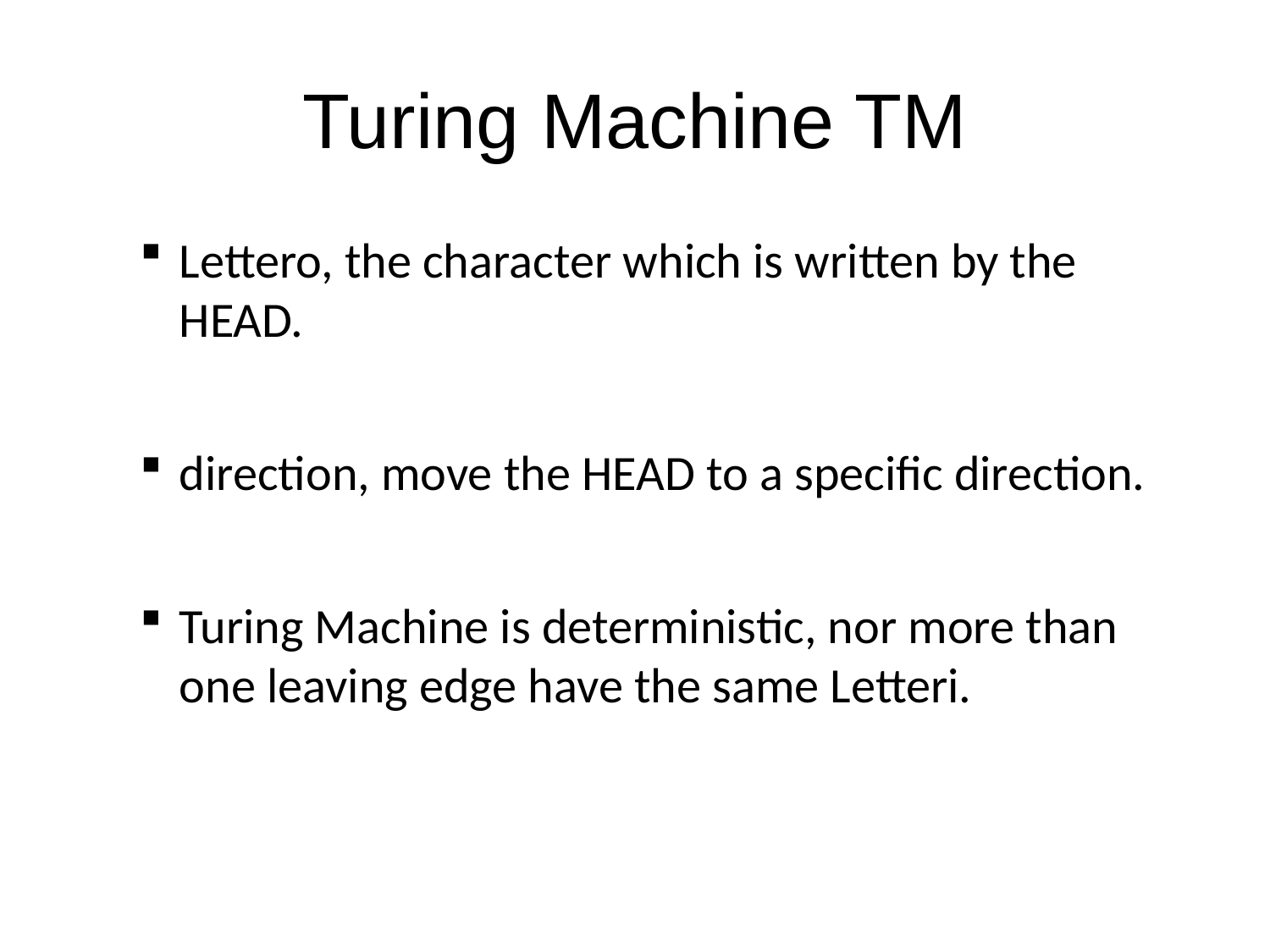

# Turing Machine TM
Lettero, the character which is written by the HEAD.

direction, move the HEAD to a specific direction.

Turing Machine is deterministic, nor more than one leaving edge have the same Letteri.